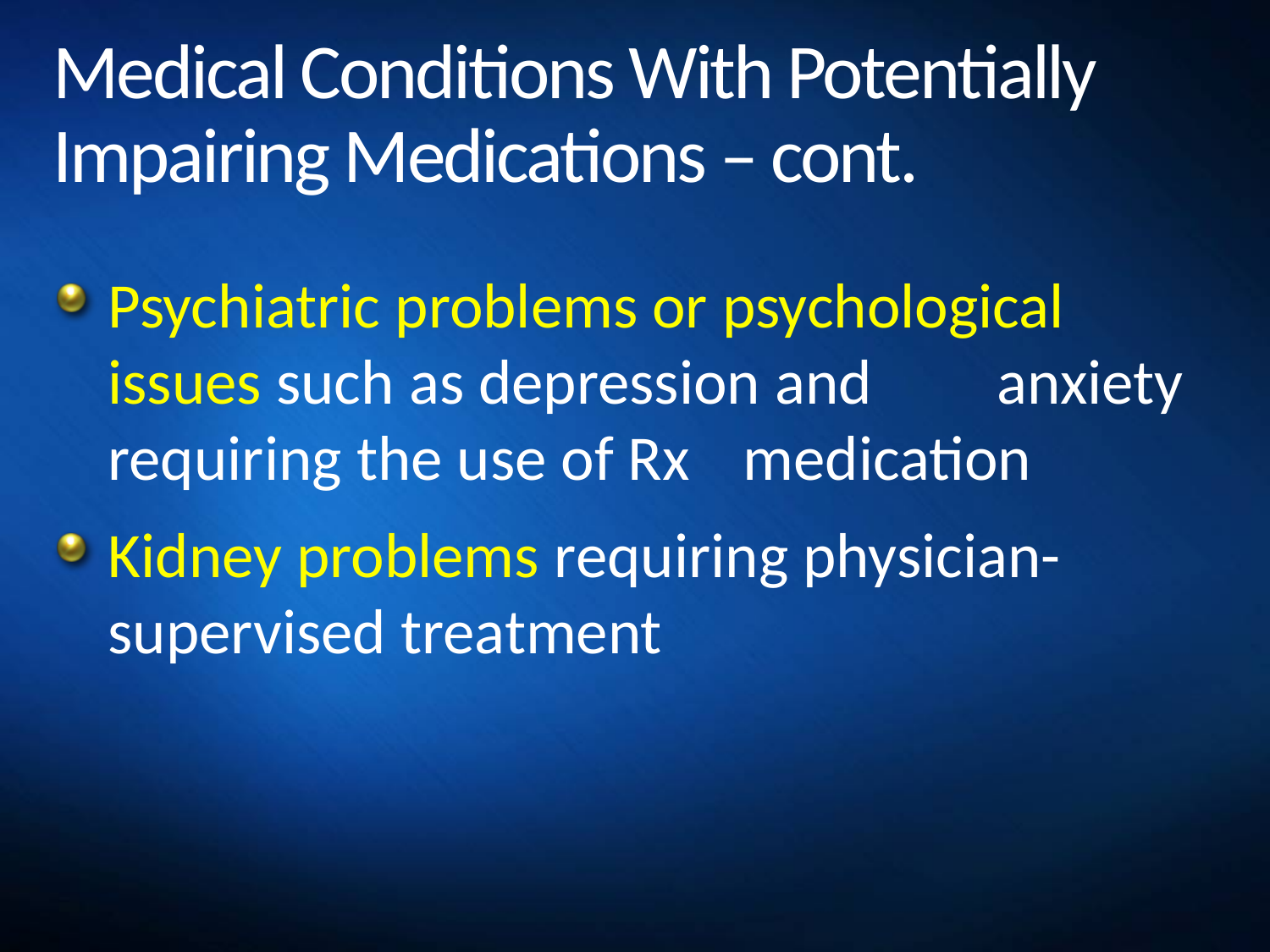

# Medical Conditions With Potentially Impairing Medications – cont.
Psychiatric problems or psychological 	issues such as depression and 	anxiety requiring the use of Rx 	medication
Kidney problems requiring physician-	supervised treatment